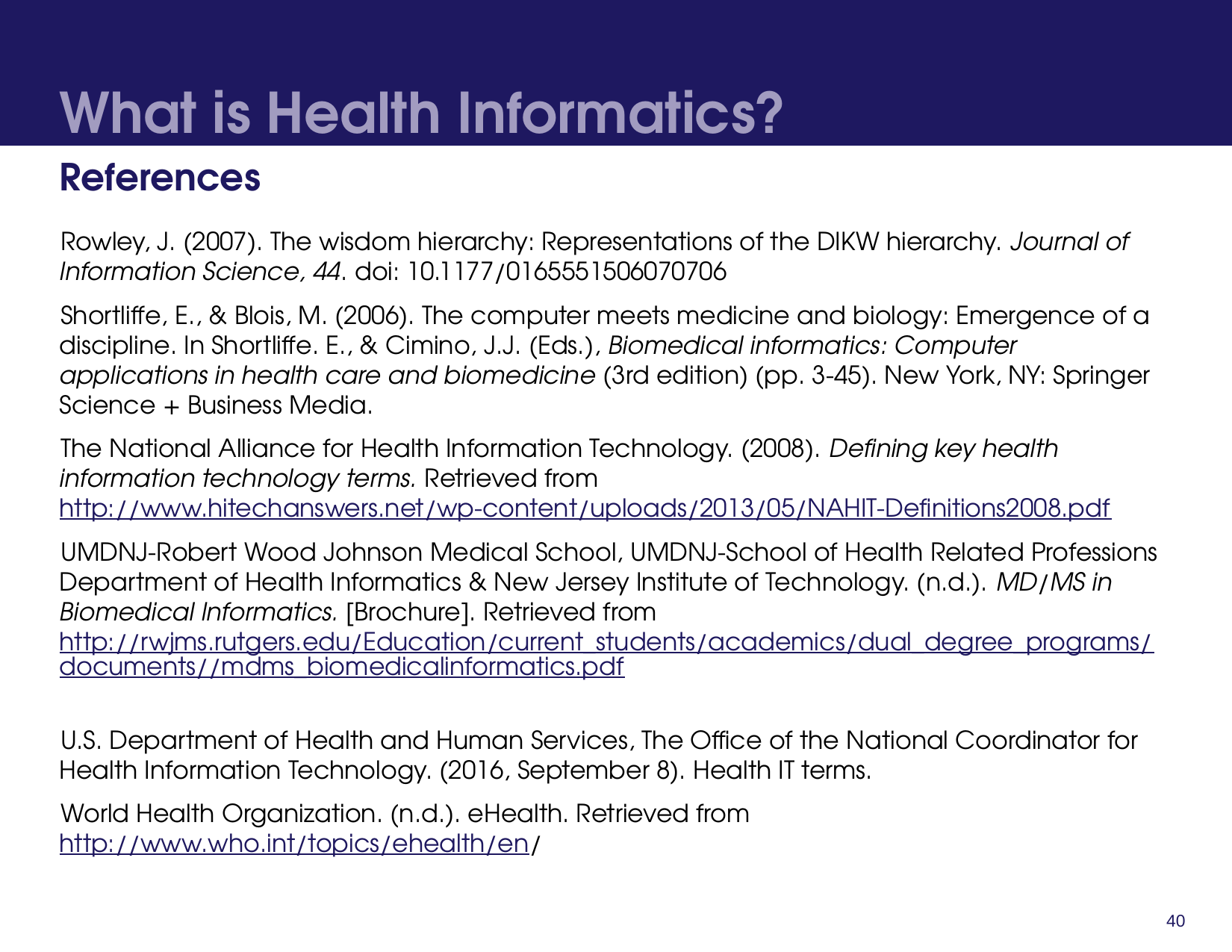

# What is Health Informatics?
References

Rowley, J. (2007). The wisdom hierarchy: Representations of the DIKW hierarchy. Journal of Information Science, 44. doi: 10.1177/0165551506070706
Shortliffe, E., & Blois, M. (2006). The computer meets medicine and biology: Emergence of a discipline. In Shortliffe. E., & Cimino, J.J. (Eds.), Biomedical informatics: Computer applications in health care and biomedicine (3rd edition) (pp. 3-45). New York, NY: Springer Science + Business Media.
The National Alliance for Health Information Technology. (2008). Defining key health information technology terms. Retrieved from http://www.hitechanswers.net/wp-content/uploads/2013/05/NAHIT-Definitions2008.pdf
UMDNJ-Robert Wood Johnson Medical School, UMDNJ-School of Health Related Professions Department of Health Informatics & New Jersey Institute of Technology. (n.d.). MD/MS in Biomedical Informatics. [Brochure]. Retrieved from http://rwjms.rutgers.edu/Education/current_students/academics/dual_degree_programs/documents//mdms_biomedicalinformatics.pdf
U.S. Department of Health and Human Services, The Office of the National Coordinator for Health Information Technology. (2016, September 8). Health IT terms.
World Health Organization. (n.d.). eHealth. Retrieved from http://www.who.int/topics/ehealth/en/
40